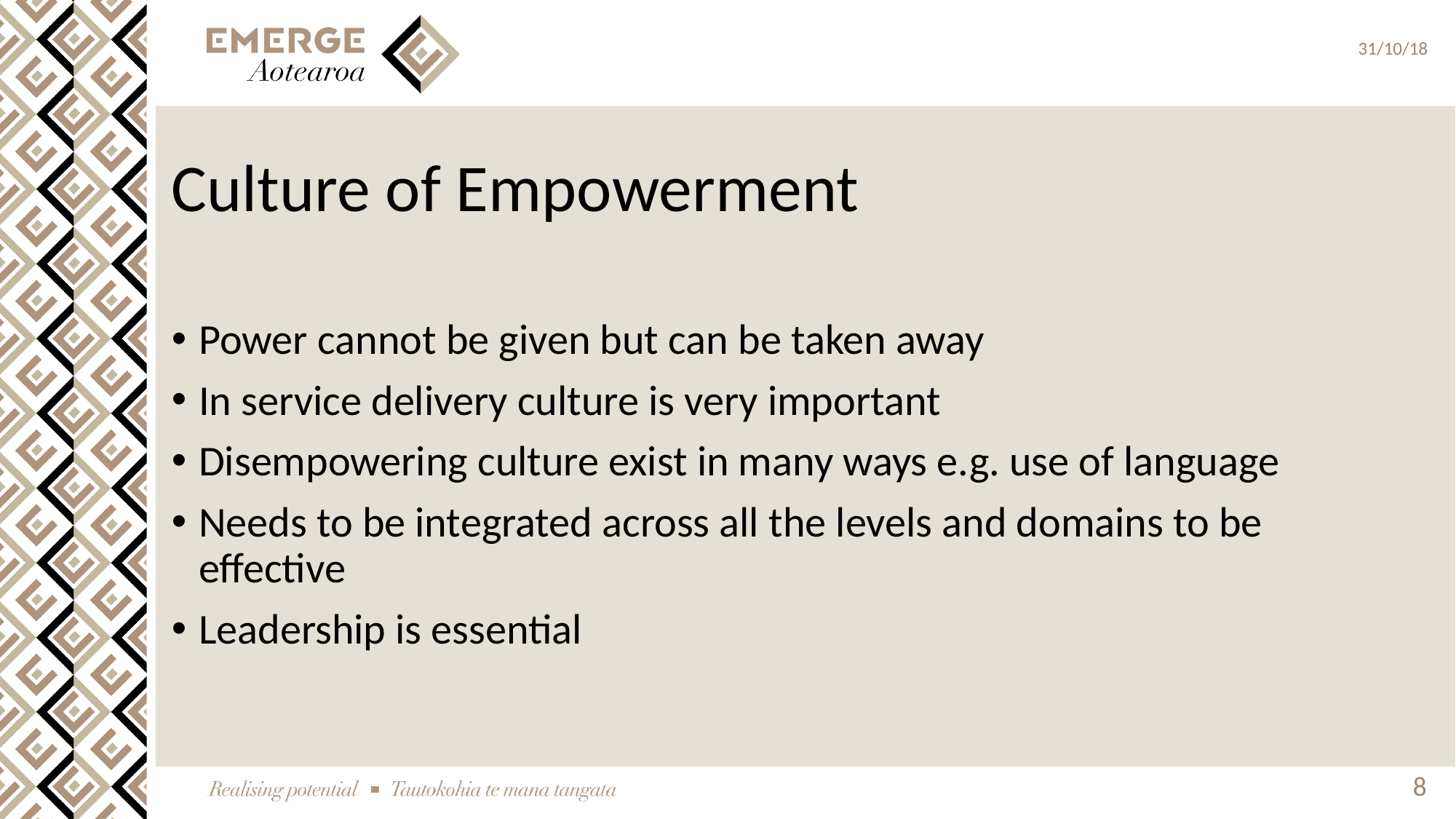

# Culture of Empowerment

Power cannot be given but can be taken away
In service delivery culture is very important
Disempowering culture exist in many ways e.g. use of language
Needs to be integrated across all the levels and domains to be effective
Leadership is essential